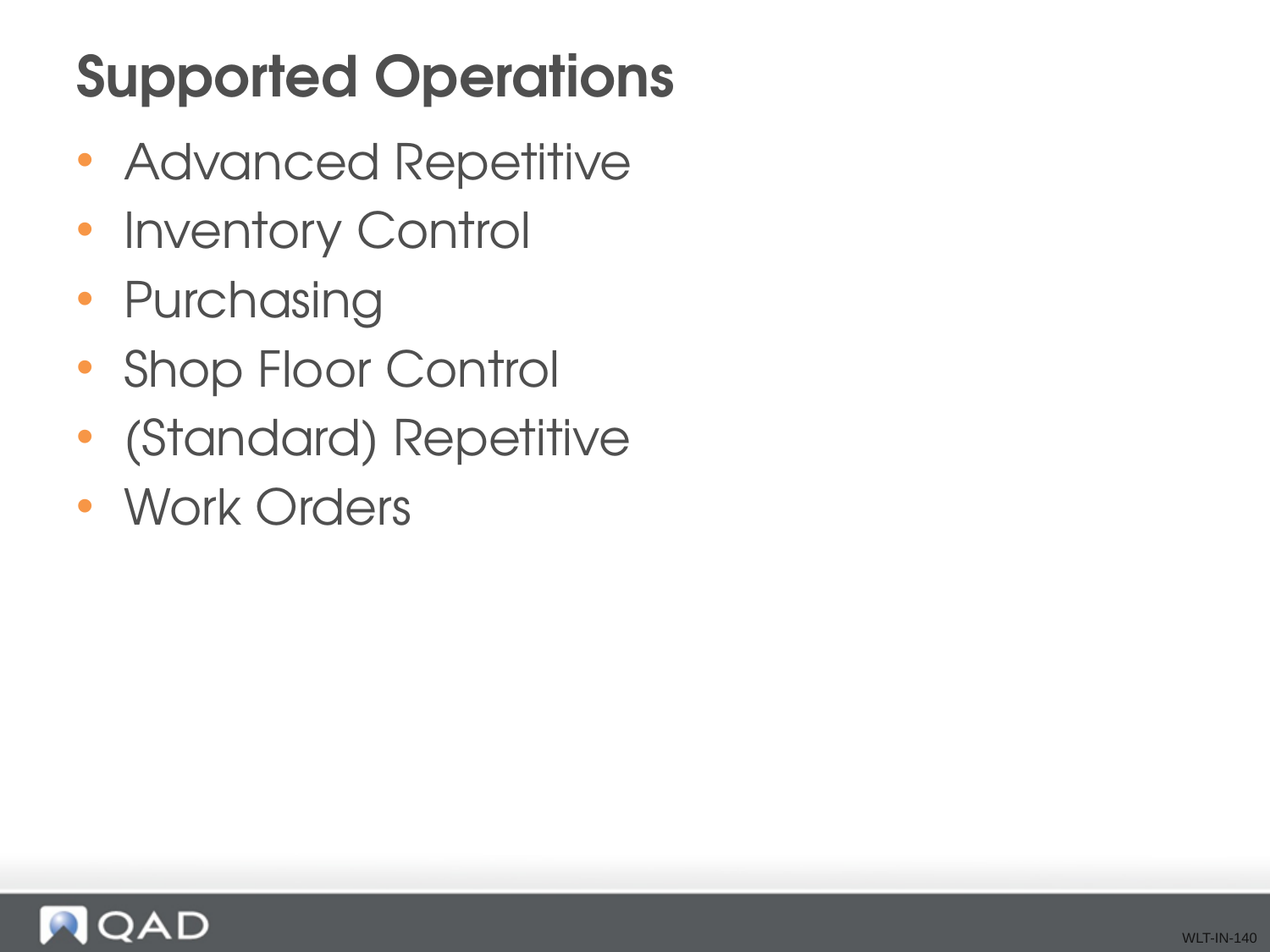

# Supported Operations
Advanced Repetitive
Inventory Control
Purchasing
Shop Floor Control
(Standard) Repetitive
Work Orders
WLT-IN-140